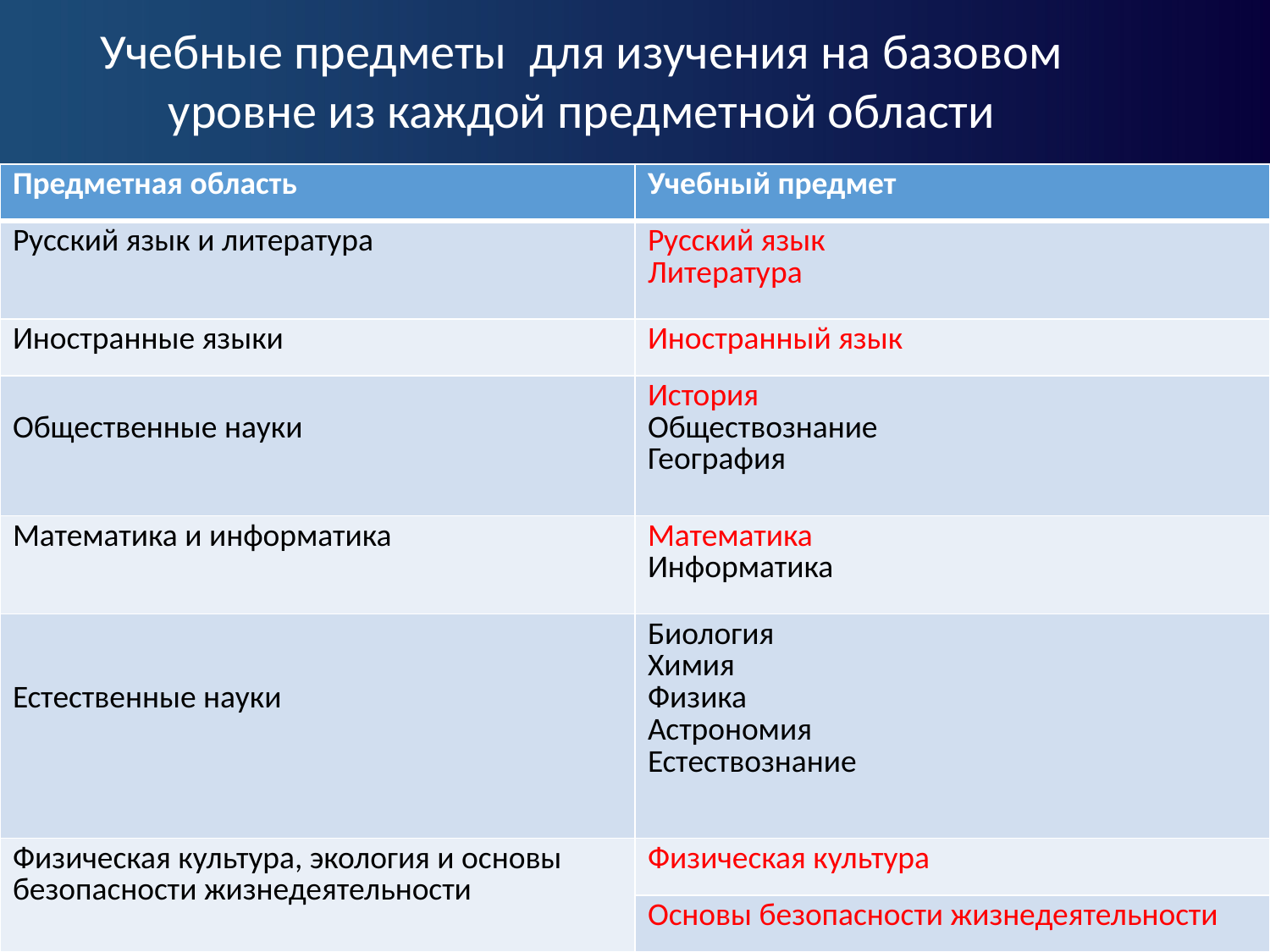

# Учебные предметы  для изучения на базовом уровне из каждой предметной области
| Предметная область | Учебный предмет |
| --- | --- |
| Русский язык и литература | Русский язык Литература |
| Иностранные языки | Иностранный язык |
| Общественные науки | История Обществознание География |
| Математика и информатика | Математика Информатика |
| Естественные науки | Биология Химия Физика Астрономия Естествознание |
| Физическая культура, экология и основы безопасности жизнедеятельности | Физическая культура |
|  | Основы безопасности жизнедеятельности |